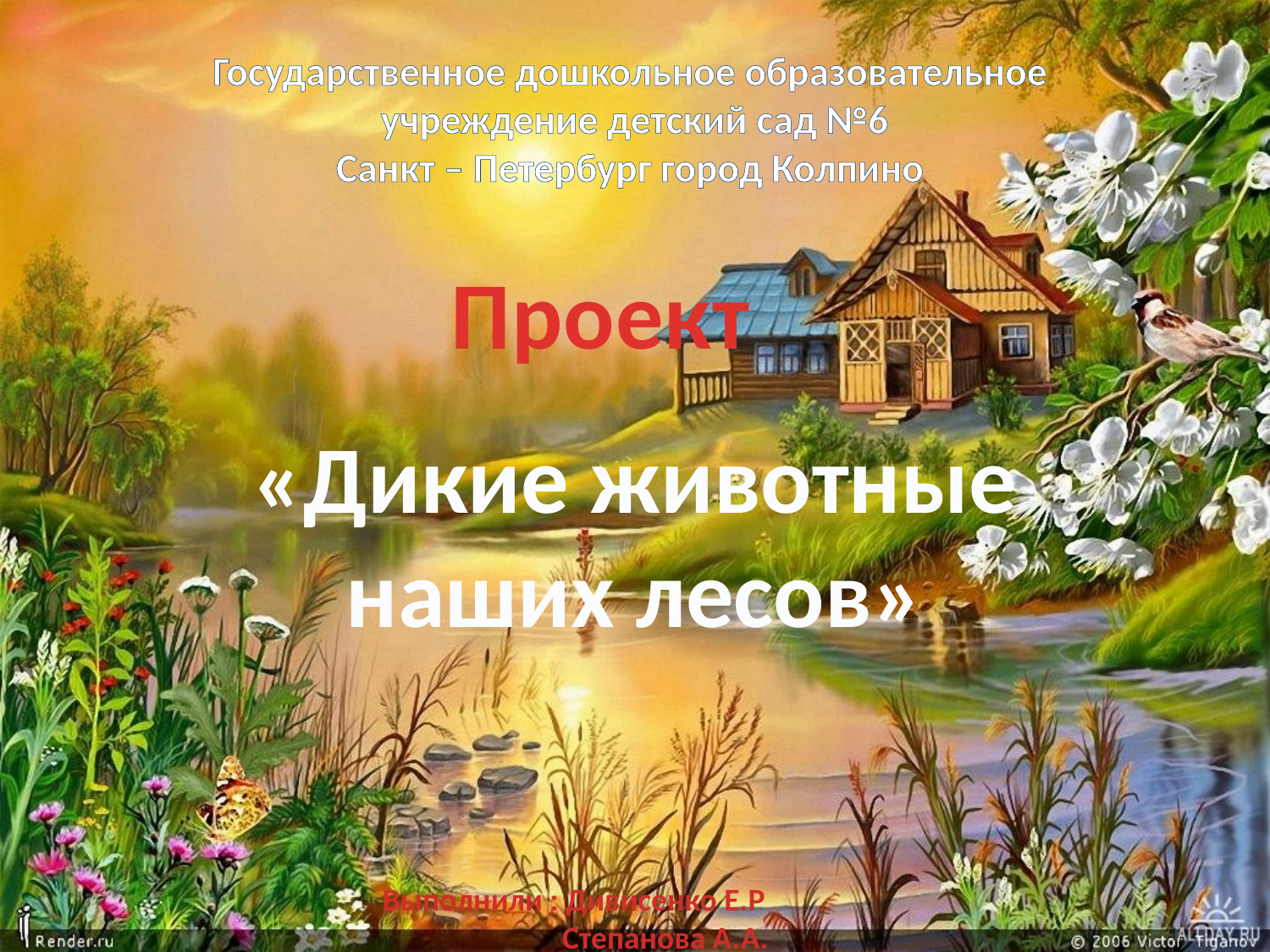

# Государственное дошкольное образовательное учреждение детский сад №6 Санкт – Петербург город Колпино
Проект
«Дикие животные
наших лесов»
Выполнили : Дивисенко Е.Р
                         Степанова А.А.